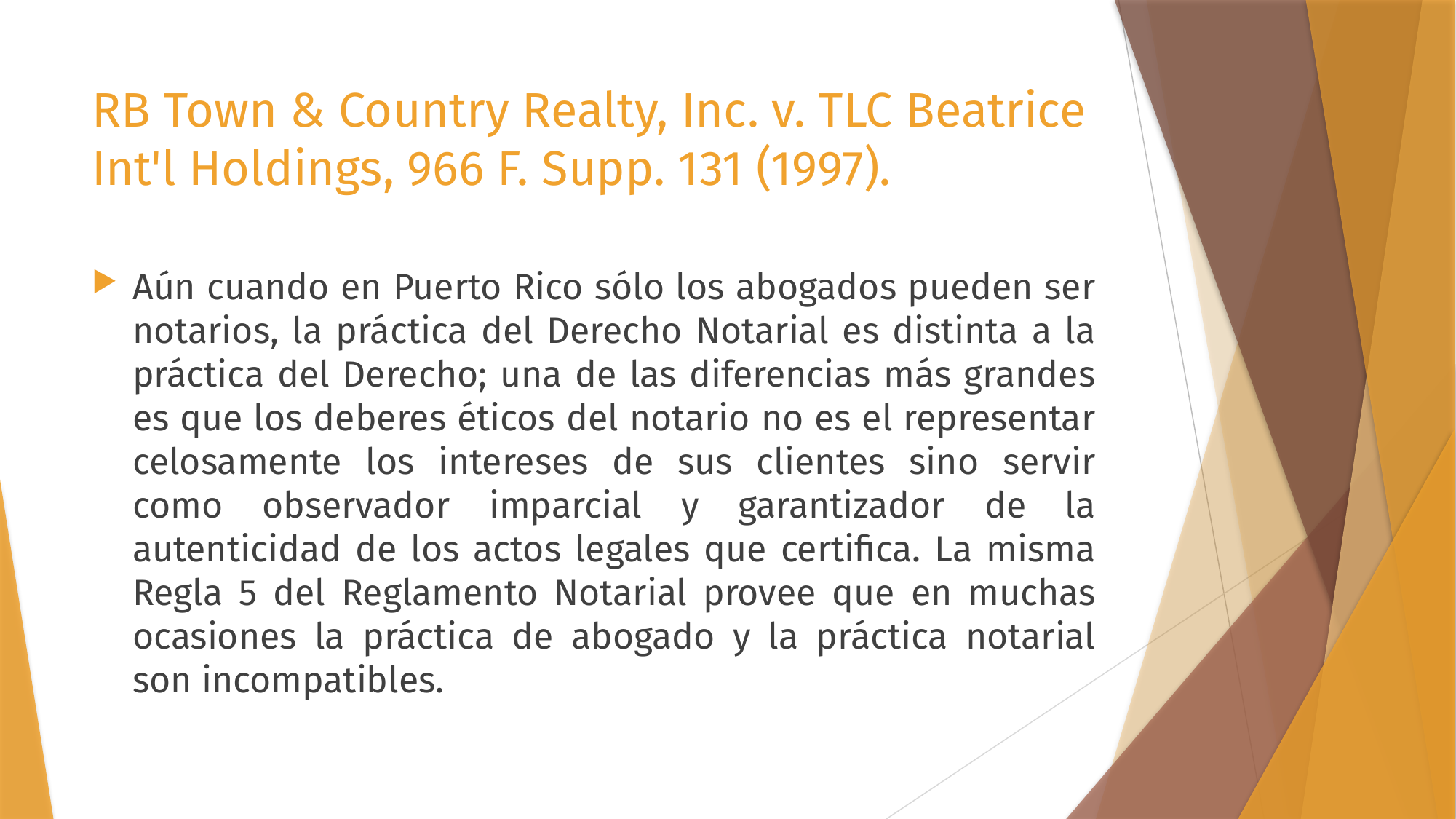

# RB Town & Country Realty, Inc. v. TLC Beatrice Int'l Holdings, 966 F. Supp. 131 (1997).
Aún cuando en Puerto Rico sólo los abogados pueden ser notarios, la práctica del Derecho Notarial es distinta a la práctica del Derecho; una de las diferencias más grandes es que los deberes éticos del notario no es el representar celosamente los intereses de sus clientes sino servir como observador imparcial y garantizador de la autenticidad de los actos legales que certifica. La misma Regla 5 del Reglamento Notarial provee que en muchas ocasiones la práctica de abogado y la práctica notarial son incompatibles.